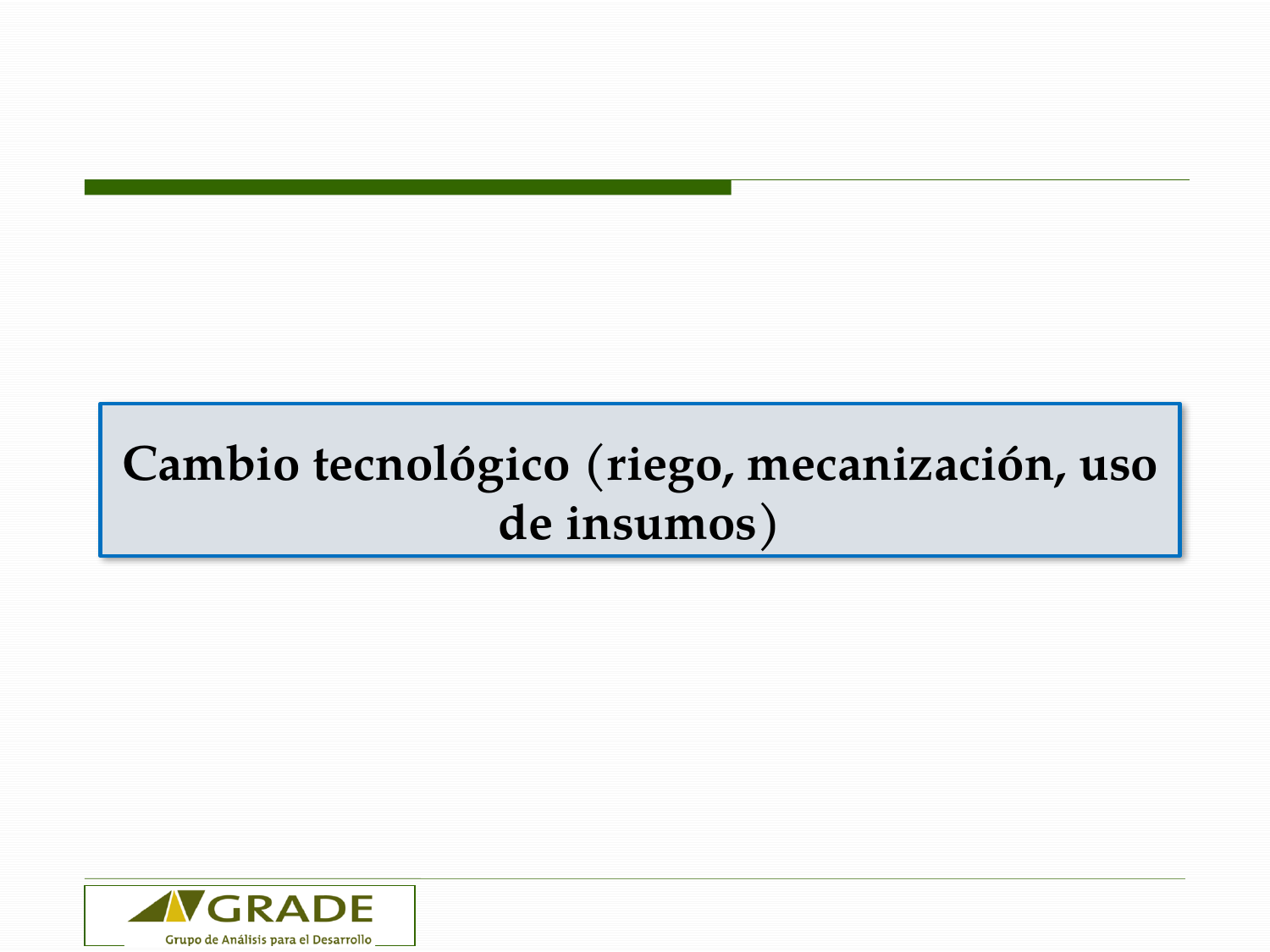

Cambio tecnológico (riego, mecanización, uso de insumos)